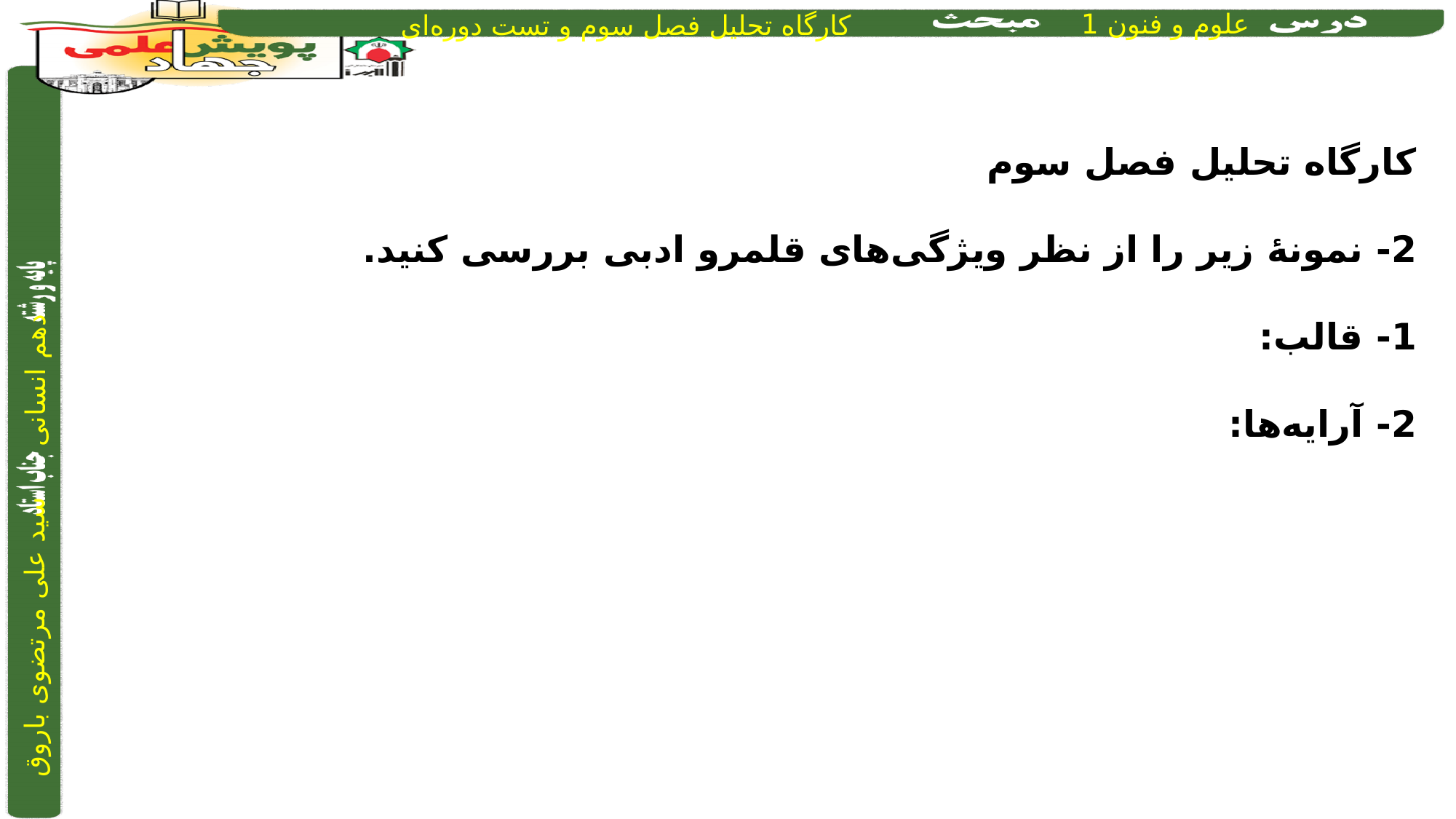

کارگاه تحلیل فصل سوم
2- نمونۀ زیر را از نظر ویژگی‌های قلمرو ادبی بررسی کنید.
1- قالب:
2- آرایه‌ها: